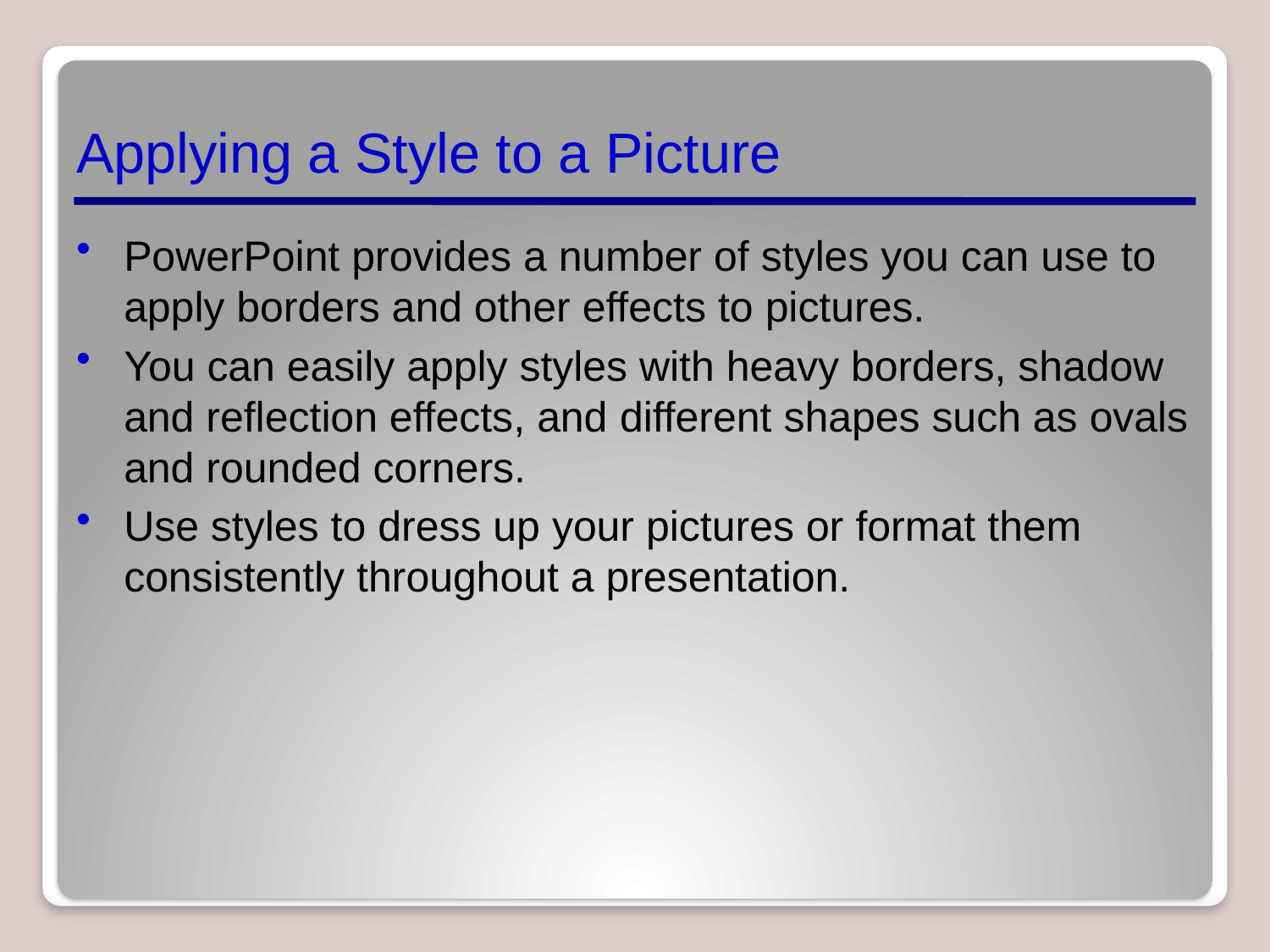

# Applying a Style to a Picture
PowerPoint provides a number of styles you can use to apply borders and other effects to pictures.
You can easily apply styles with heavy borders, shadow and reflection effects, and ­different shapes such as ovals and rounded corners.
Use styles to dress up your pictures or format them consistently throughout a presentation.